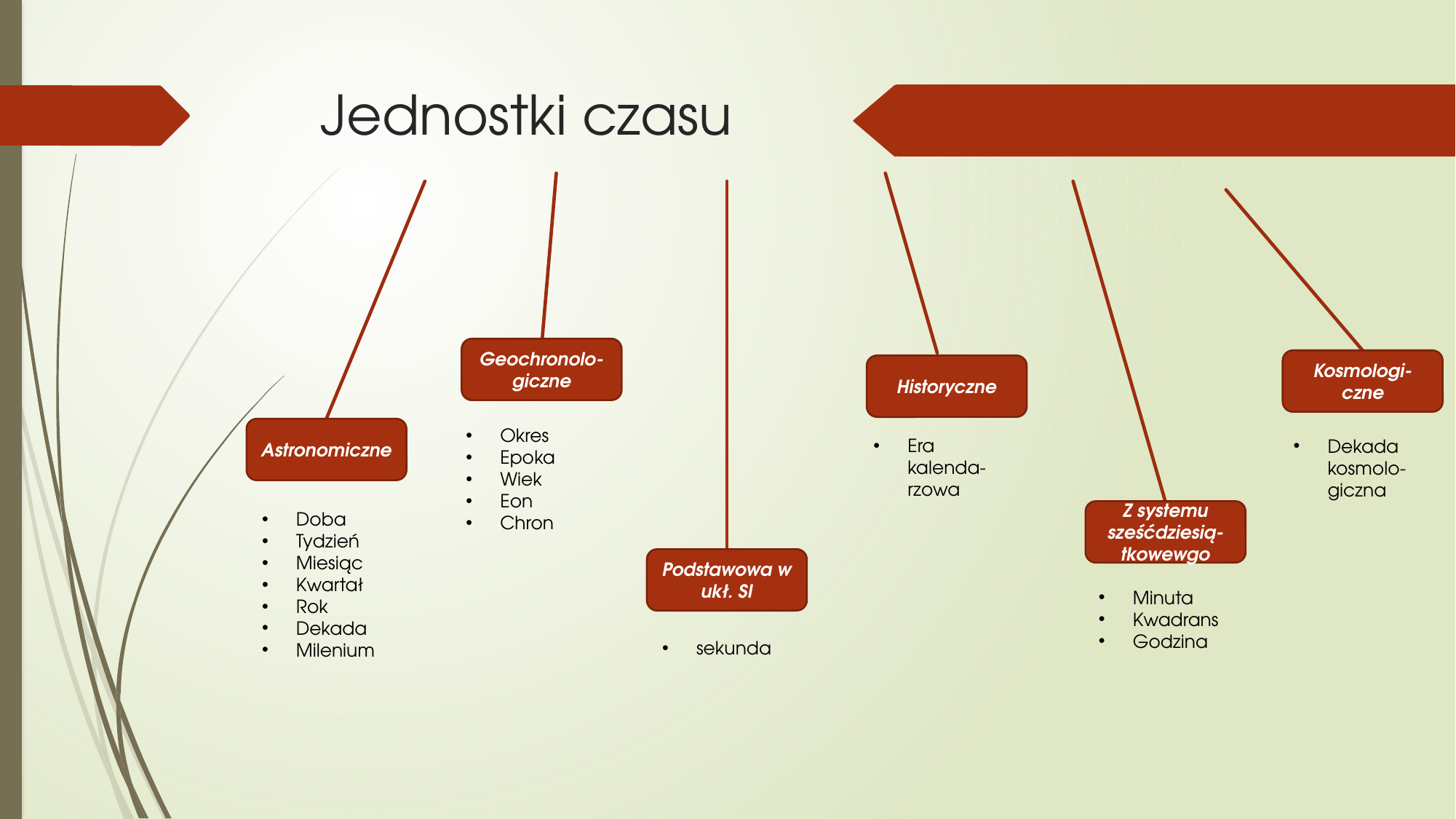

# Jednostki czasu

Geochronolo-giczne
Kosmologi-czne
Historyczne
Astronomiczne
Okres
Epoka
Wiek
Eon
Chron
Era kalenda-rzowa
Dekada kosmolo-giczna
Z systemu sześćdziesią-tkowewgo
Doba
Tydzień
Miesiąc
Kwartał
Rok
Dekada
Milenium

Podstawowa w ukł. SI
Minuta
Kwadrans
Godzina
sekunda